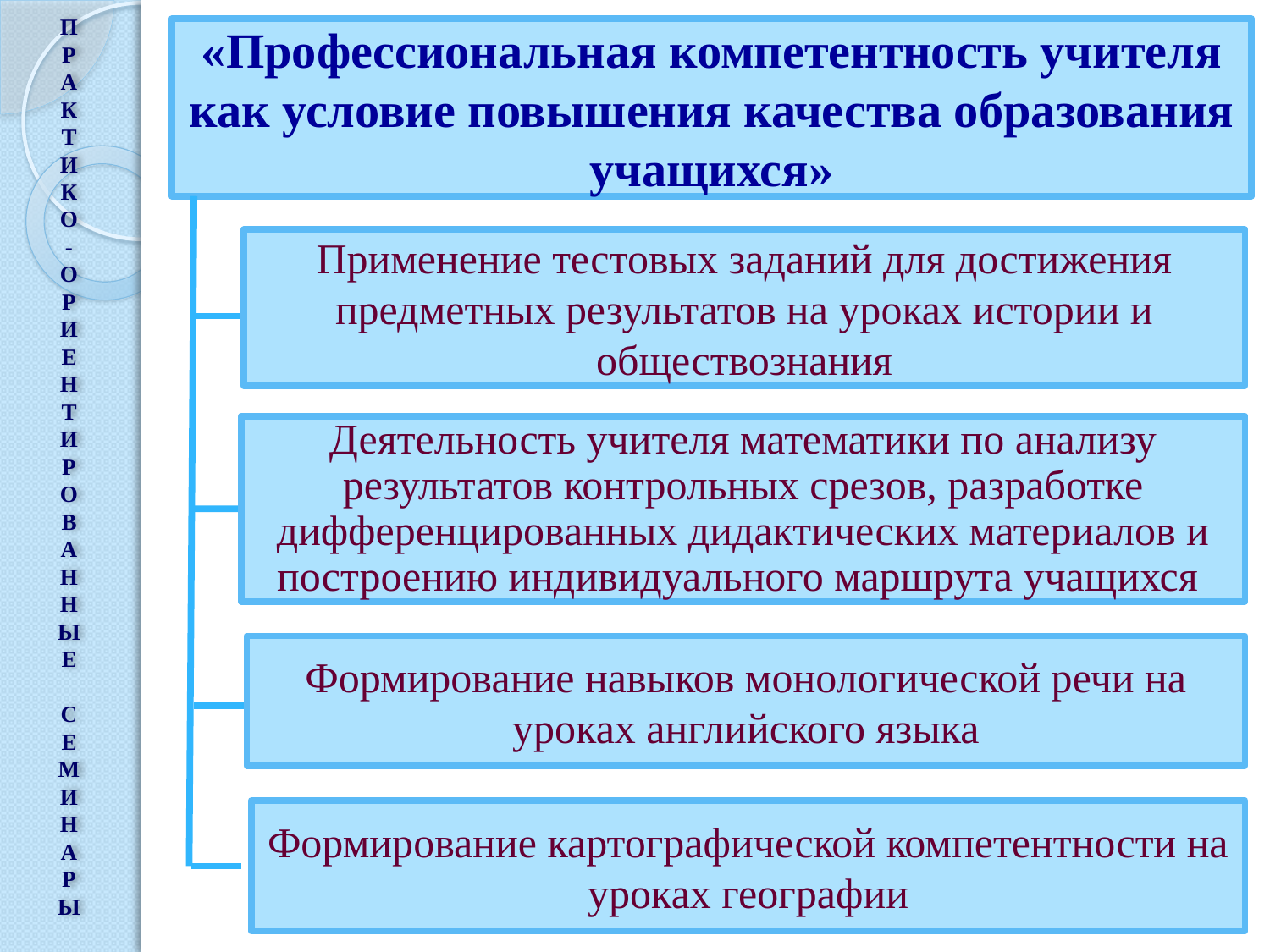

«Профессиональная компетентность учителя как условие повышения качества образования учащихся»
Применение тестовых заданий для достижения предметных результатов на уроках истории и обществознания
П
Р
А
К
Т
И
К
О
-
О
Р
И
Е
Н
Т
И
Р
О
В
А
Н
Н
Ы
Е

С
Е
М
И
Н
А
Р
Ы
Деятельность учителя математики по анализу результатов контрольных срезов, разработке дифференцированных дидактических материалов и построению индивидуального маршрута учащихся
Формирование навыков монологической речи на уроках английского языка
Формирование картографической компетентности на уроках географии
14